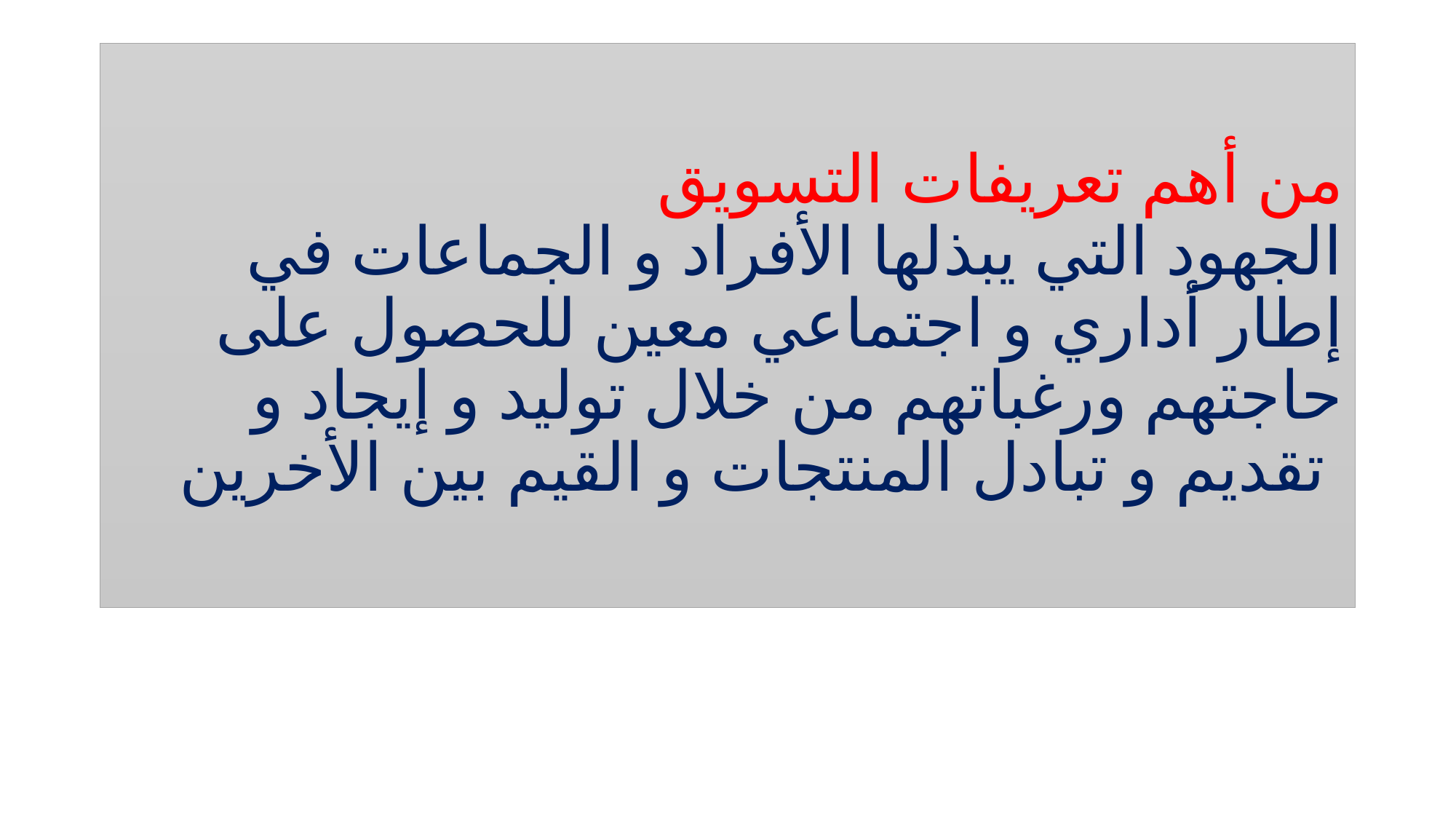

# من أهم تعريفات التسويق الجهود التي يبذلها الأفراد و الجماعات في إطار أداري و اجتماعي معين للحصول على حاجتهم ورغباتهم من خلال توليد و إيجاد و تقديم و تبادل المنتجات و القيم بين الأخرين